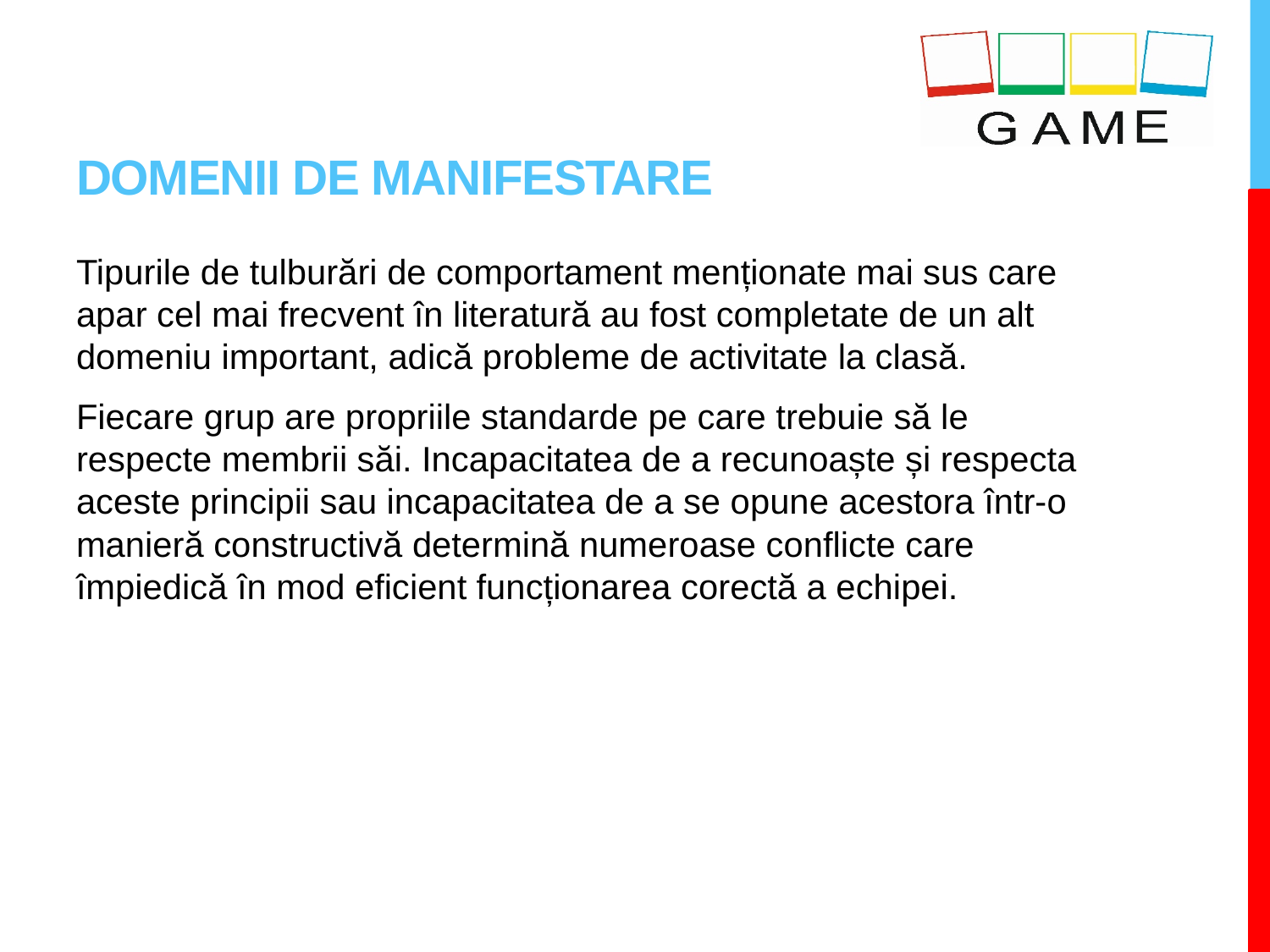

# DOMENII DE MANIFESTARE
Tipurile de tulburări de comportament menționate mai sus care apar cel mai frecvent în literatură au fost completate de un alt domeniu important, adică probleme de activitate la clasă.
Fiecare grup are propriile standarde pe care trebuie să le respecte membrii săi. Incapacitatea de a recunoaște și respecta aceste principii sau incapacitatea de a se opune acestora într-o manieră constructivă determină numeroase conflicte care împiedică în mod eficient funcționarea corectă a echipei.